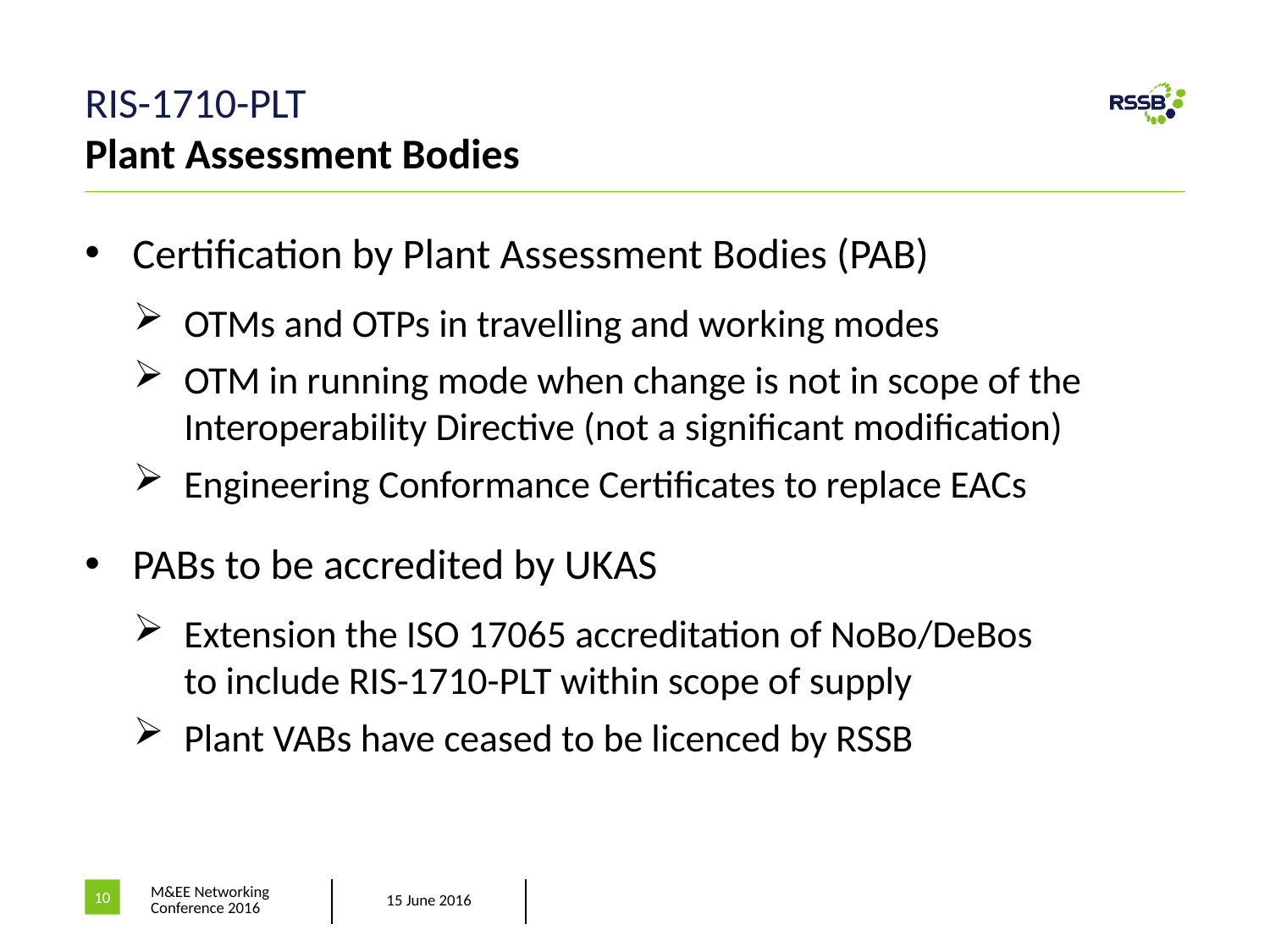

# RIS-1710-PLT Plant Assessment Bodies
Certification by Plant Assessment Bodies (PAB)
OTMs and OTPs in travelling and working modes
OTM in running mode when change is not in scope of the
Interoperability Directive (not a significant modification)
Engineering Conformance Certificates to replace EACs
PABs to be accredited by UKAS
Extension the ISO 17065 accreditation of NoBo/DeBos
to include RIS-1710-PLT within scope of supply
Plant VABs have ceased to be licenced by RSSB

10